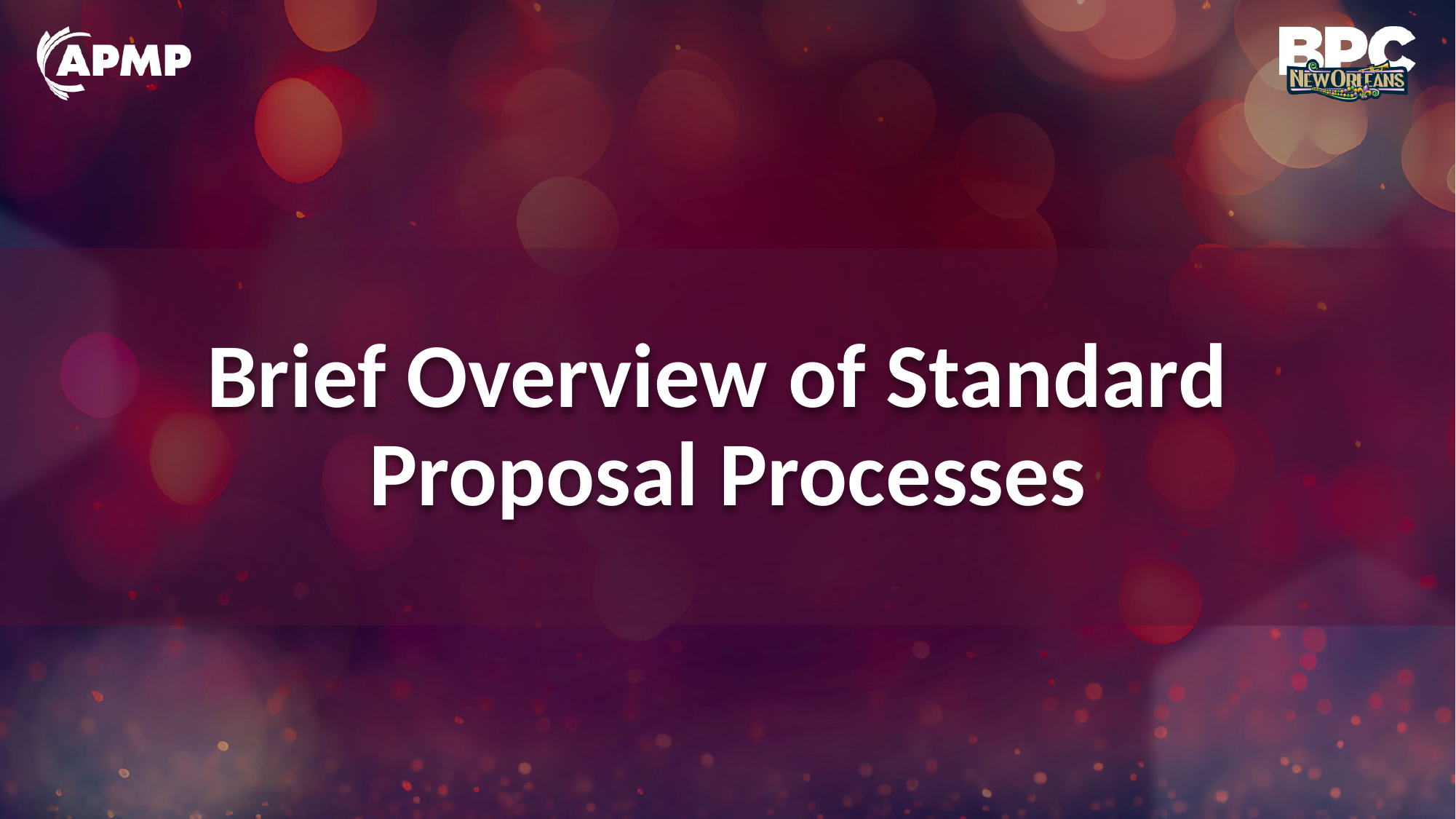

# Brief Overview of Standard Proposal Processes